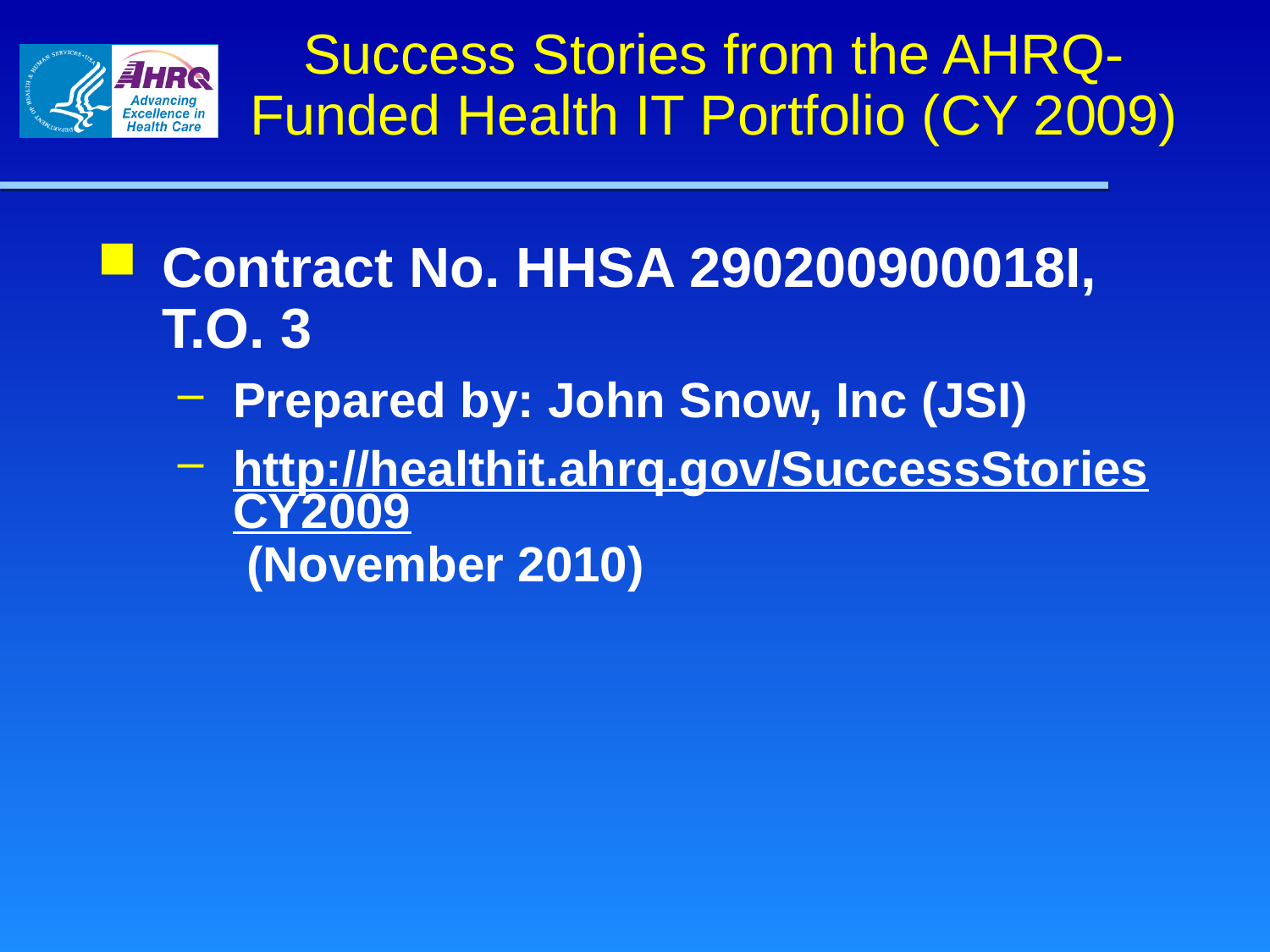

# Success Stories from the AHRQ-Funded Health IT Portfolio (CY 2009)
Contract No. HHSA 290200900018I, T.O. 3
Prepared by: John Snow, Inc (JSI)
http://healthit.ahrq.gov/SuccessStoriesCY2009 (November 2010)